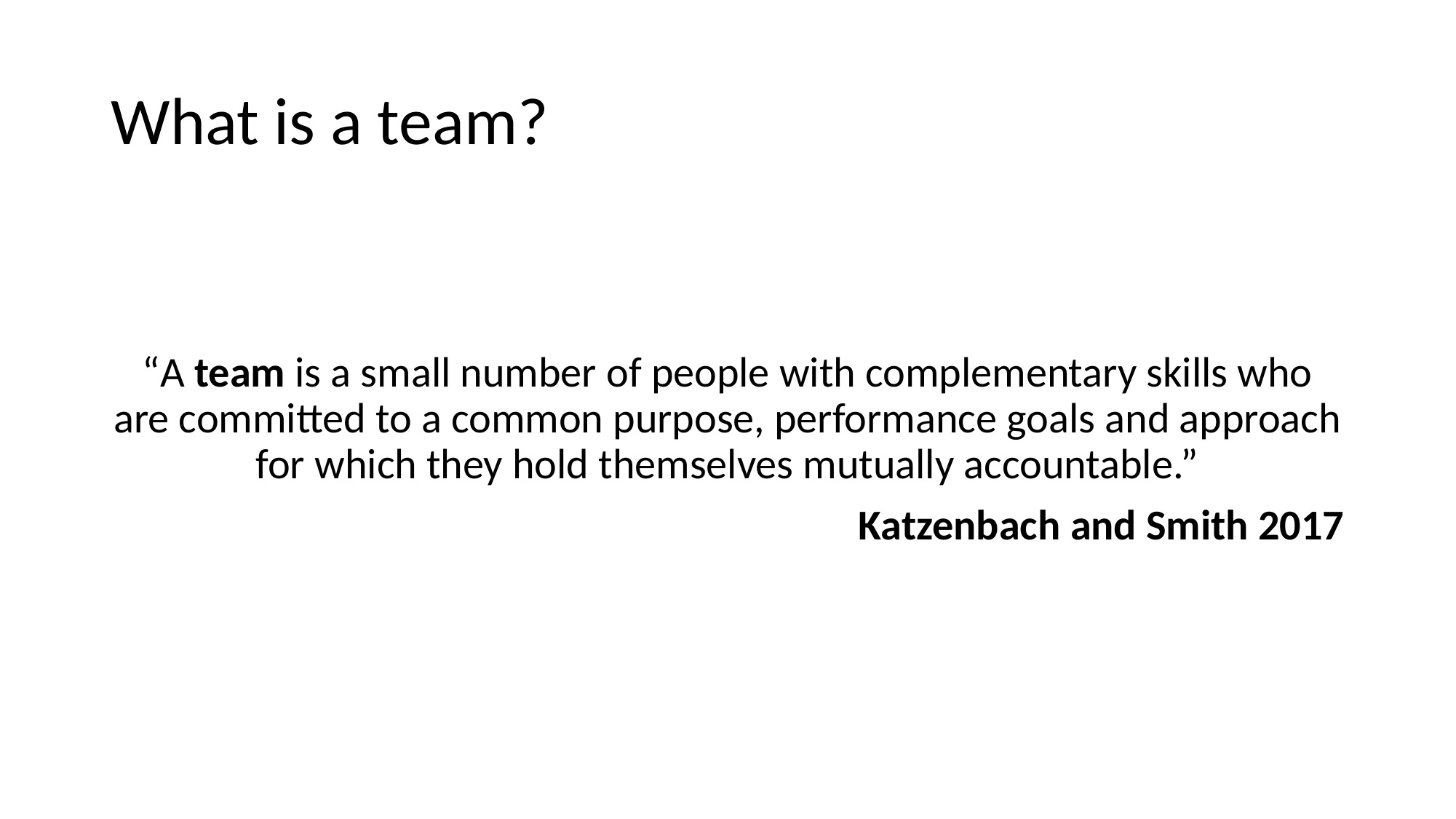

# What is a team?

“A team is a small number of people with complementary skills who are committed to a common purpose, performance goals and approach for which they hold themselves mutually accountable.”
Katzenbach and Smith 2017